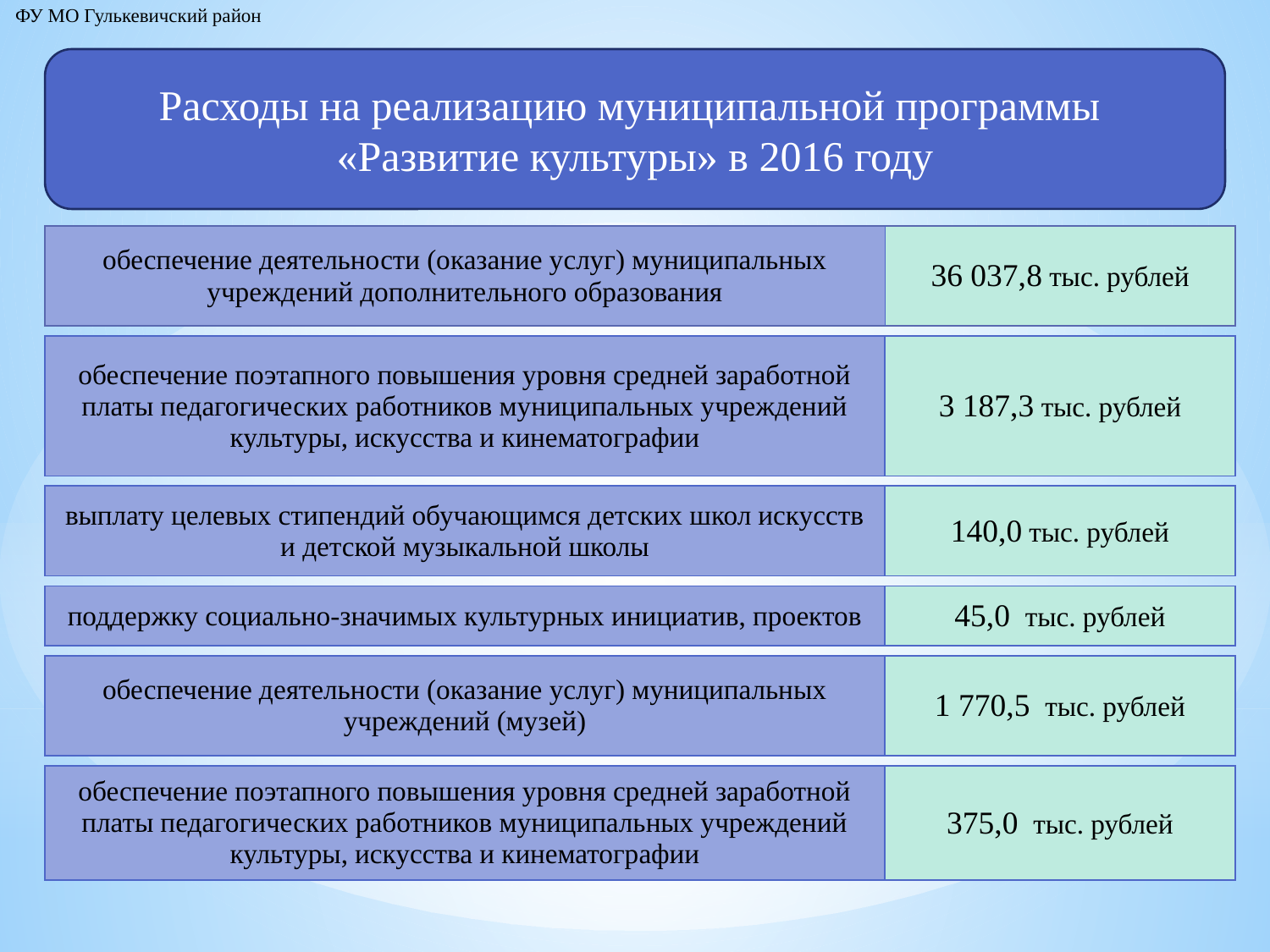

ФУ МО Гулькевичский район
Расходы на реализацию муниципальной программы
«Развитие культуры» в 2016 году
| обеспечение деятельности (оказание услуг) муниципальных учреждений дополнительного образования | 36 037,8 тыс. рублей |
| --- | --- |
| обеспечение поэтапного повышения уровня средней заработной платы педагогических работников муниципальных учреждений культуры, искусства и кинематографии | 3 187,3 тыс. рублей |
| --- | --- |
| выплату целевых стипендий обучающимся детских школ искусств и детской музыкальной школы | 140,0 тыс. рублей |
| --- | --- |
| поддержку социально-значимых культурных инициатив, проектов | 45,0 тыс. рублей |
| --- | --- |
| обеспечение деятельности (оказание услуг) муниципальных учреждений (музей) | 1 770,5 тыс. рублей |
| --- | --- |
| обеспечение поэтапного повышения уровня средней заработной платы педагогических работников муниципальных учреждений культуры, искусства и кинематографии | 375,0 тыс. рублей |
| --- | --- |